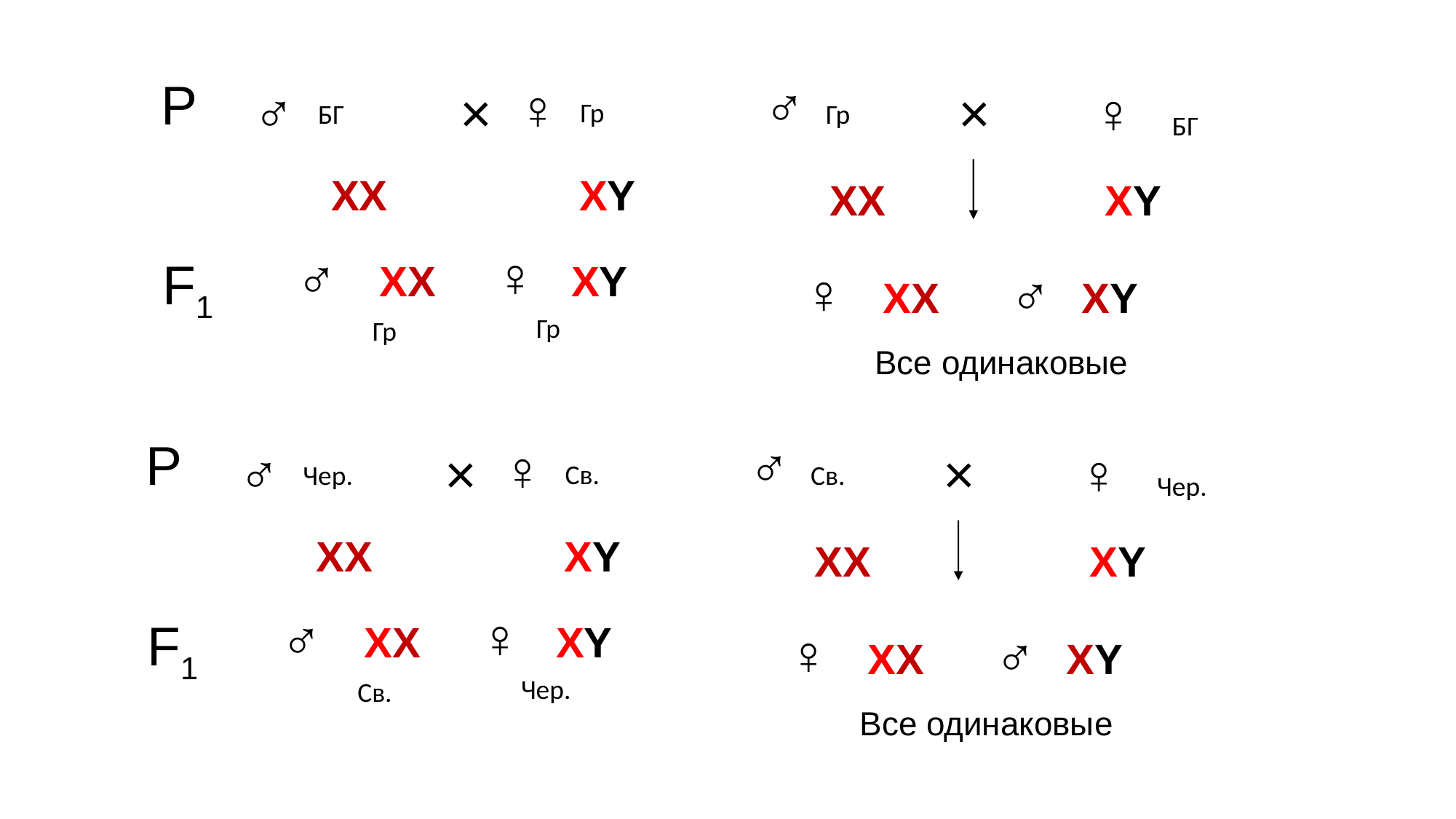

Р
♂
♀
♂
×
×
♀
Гр
БГ
Гр
БГ

ХХ
ХY
ХХ
ХY
♂   ХХ     ♀   ХY
F1
♀   ХХ      ♂  ХY
Гр
Гр
Все одинаковые
Р
♂
♀
♂
×
×
♀
Св.
Чер.
Св.
Чер.

ХХ
ХY
ХХ
ХY
♂   ХХ     ♀   ХY
F1
♀   ХХ      ♂  ХY
Чер.
Св.
Все одинаковые